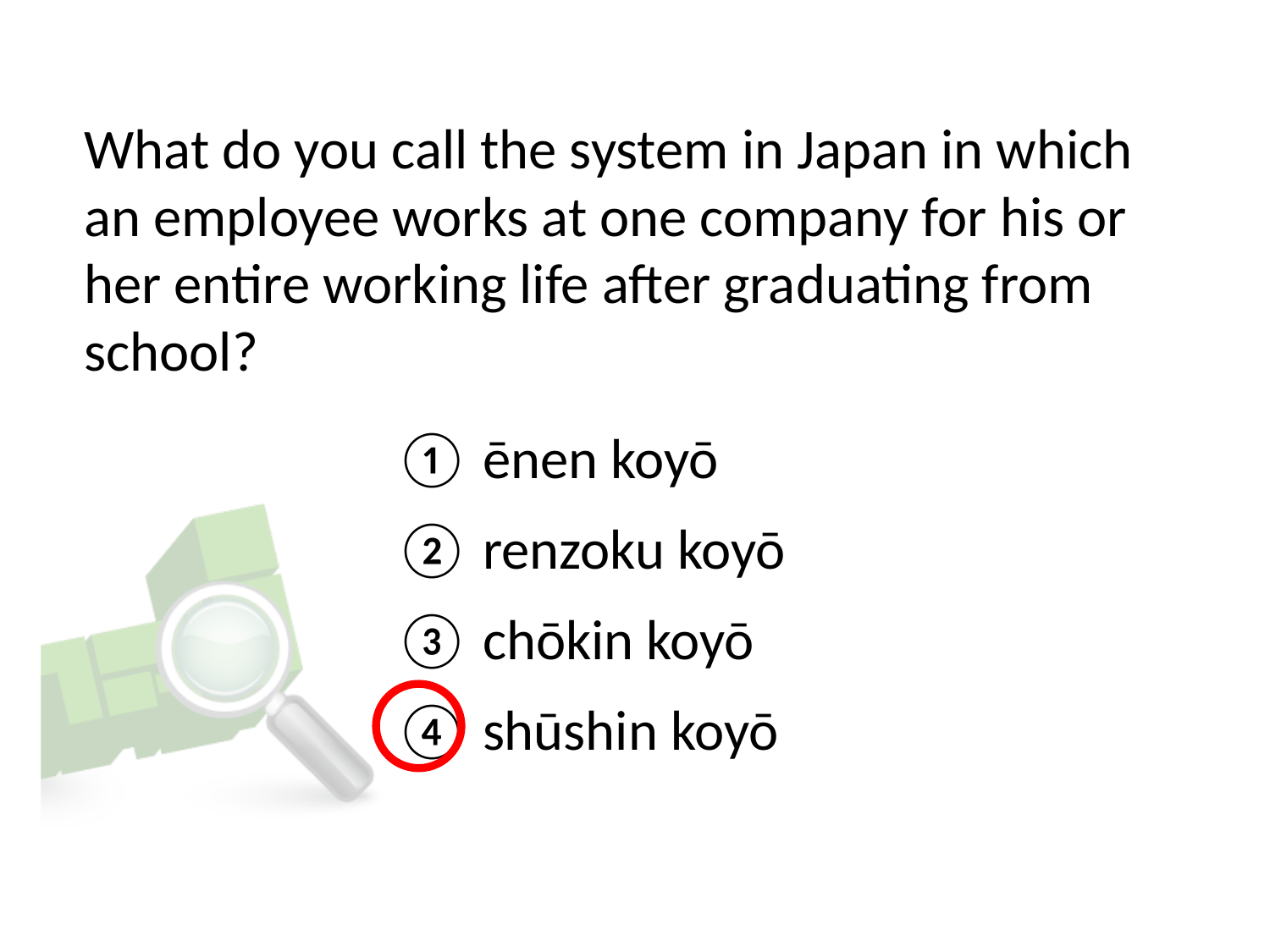

# What do you call the system in Japan in which an employee works at one company for his or her entire working life after graduating from school?
① ēnen koyō
② renzoku koyō
③ chōkin koyō
④ shūshin koyō